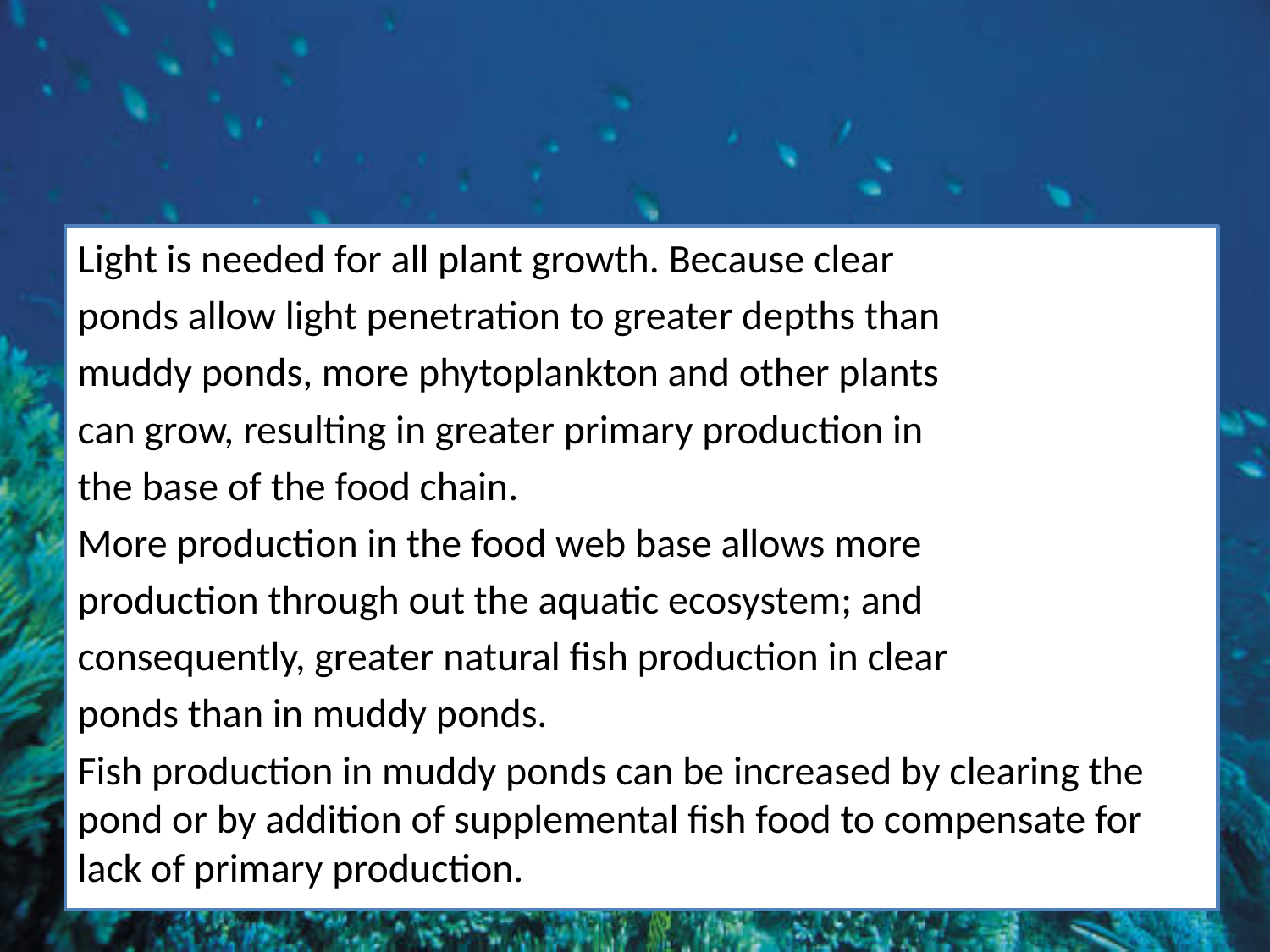

#
Light is needed for all plant growth. Because clear
ponds allow light penetration to greater depths than
muddy ponds, more phytoplankton and other plants
can grow, resulting in greater primary production in
the base of the food chain.
More production in the food web base allows more
production through out the aquatic ecosystem; and
consequently, greater natural fish production in clear
ponds than in muddy ponds.
Fish production in muddy ponds can be increased by clearing the pond or by addition of supplemental fish food to compensate for lack of primary production.